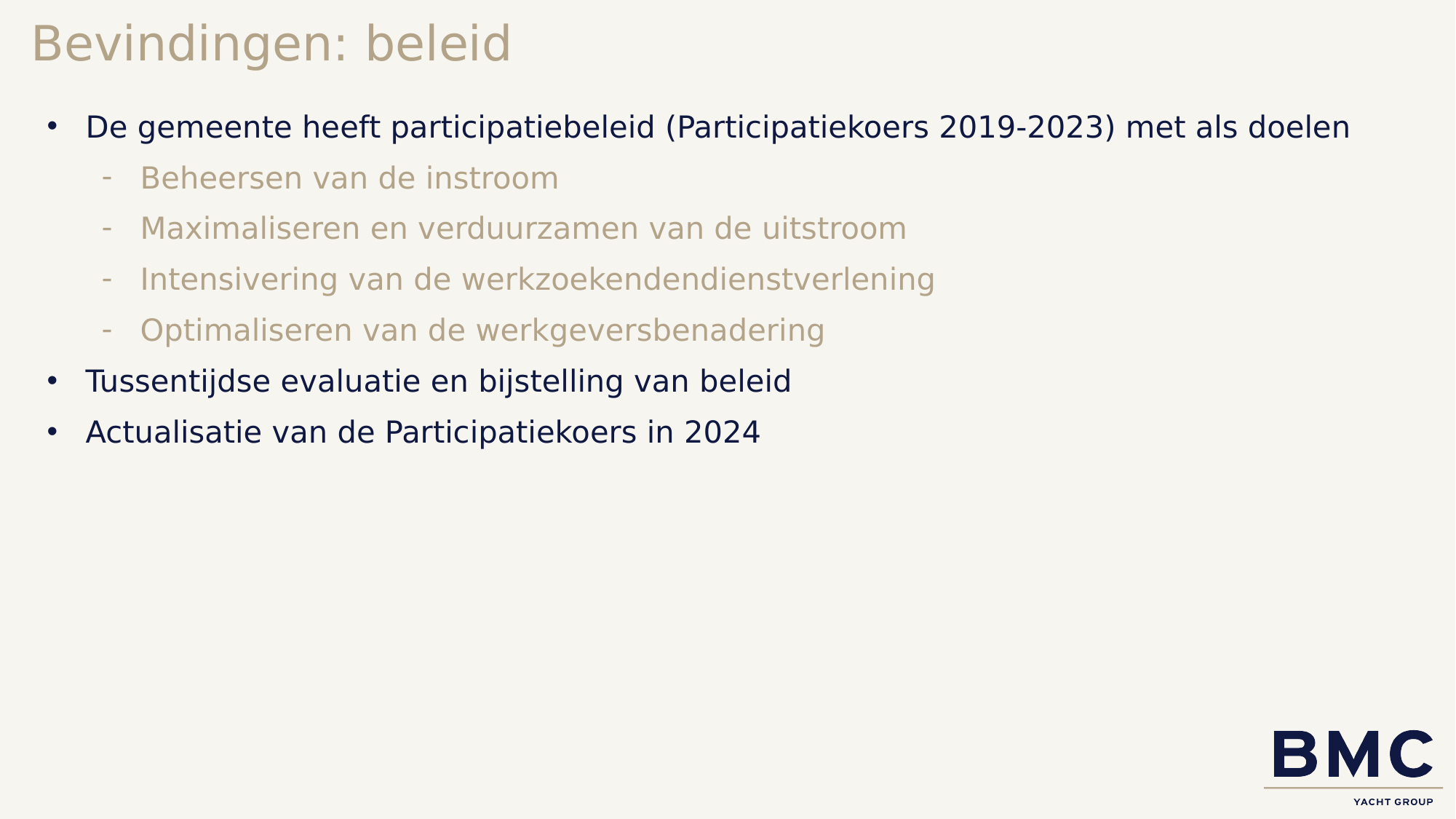

# Bevindingen: beleid
De gemeente heeft participatiebeleid (Participatiekoers 2019-2023) met als doelen
Beheersen van de instroom
Maximaliseren en verduurzamen van de uitstroom
Intensivering van de werkzoekendendienstverlening
Optimaliseren van de werkgeversbenadering
Tussentijdse evaluatie en bijstelling van beleid
Actualisatie van de Participatiekoers in 2024